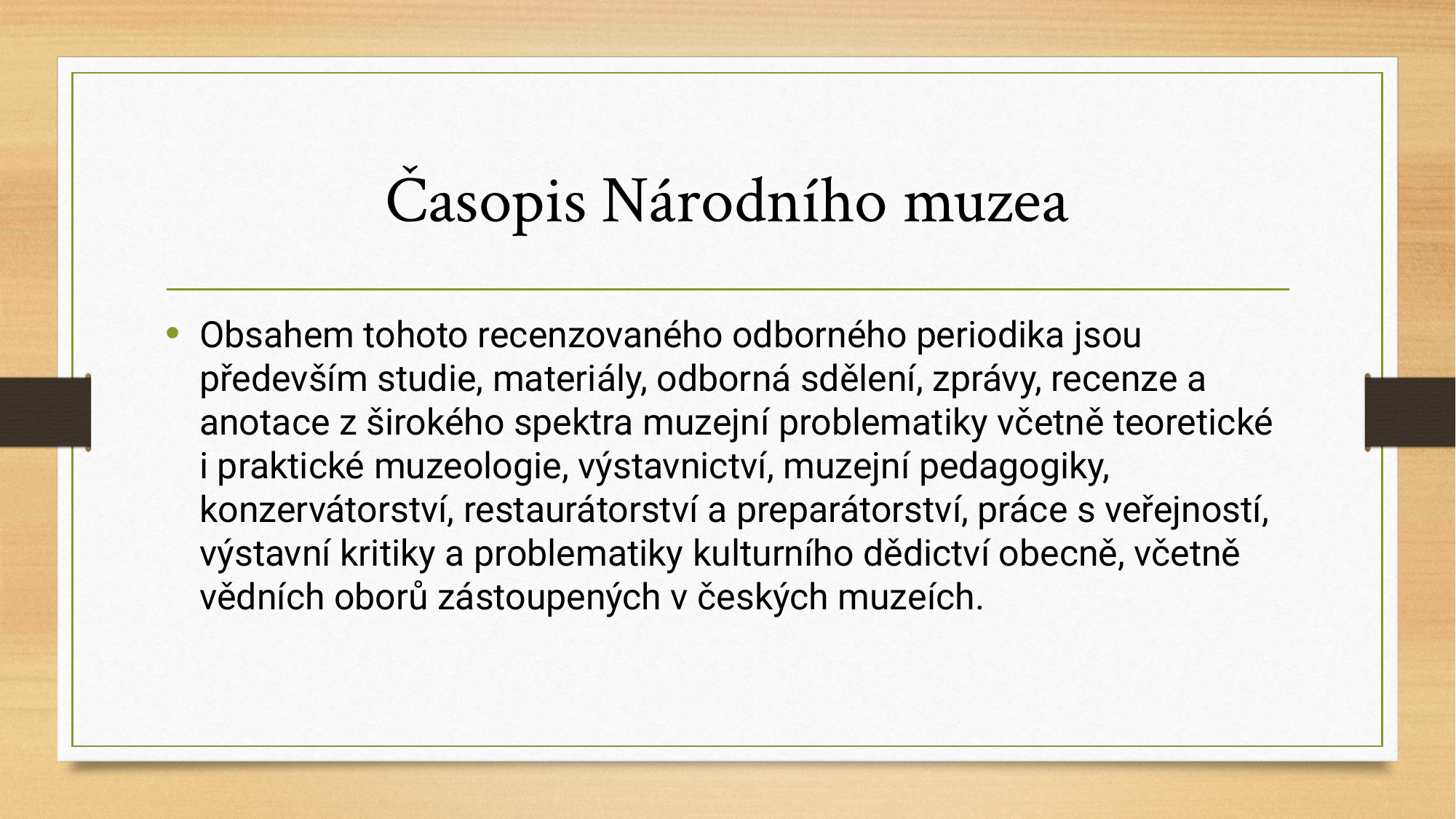

# Časopis Národního muzea
Obsahem tohoto recenzovaného odborného periodika jsou především studie, materiály, odborná sdělení, zprávy, recenze a anotace z širokého spektra muzejní problematiky včetně teoretické i praktické muzeologie, výstavnictví, muzejní pedagogiky, konzervátorství, restaurátorství a preparátorství, práce s veřejností, výstavní kritiky a problematiky kulturního dědictví obecně, včetně vědních oborů zástoupených v českých muzeích.